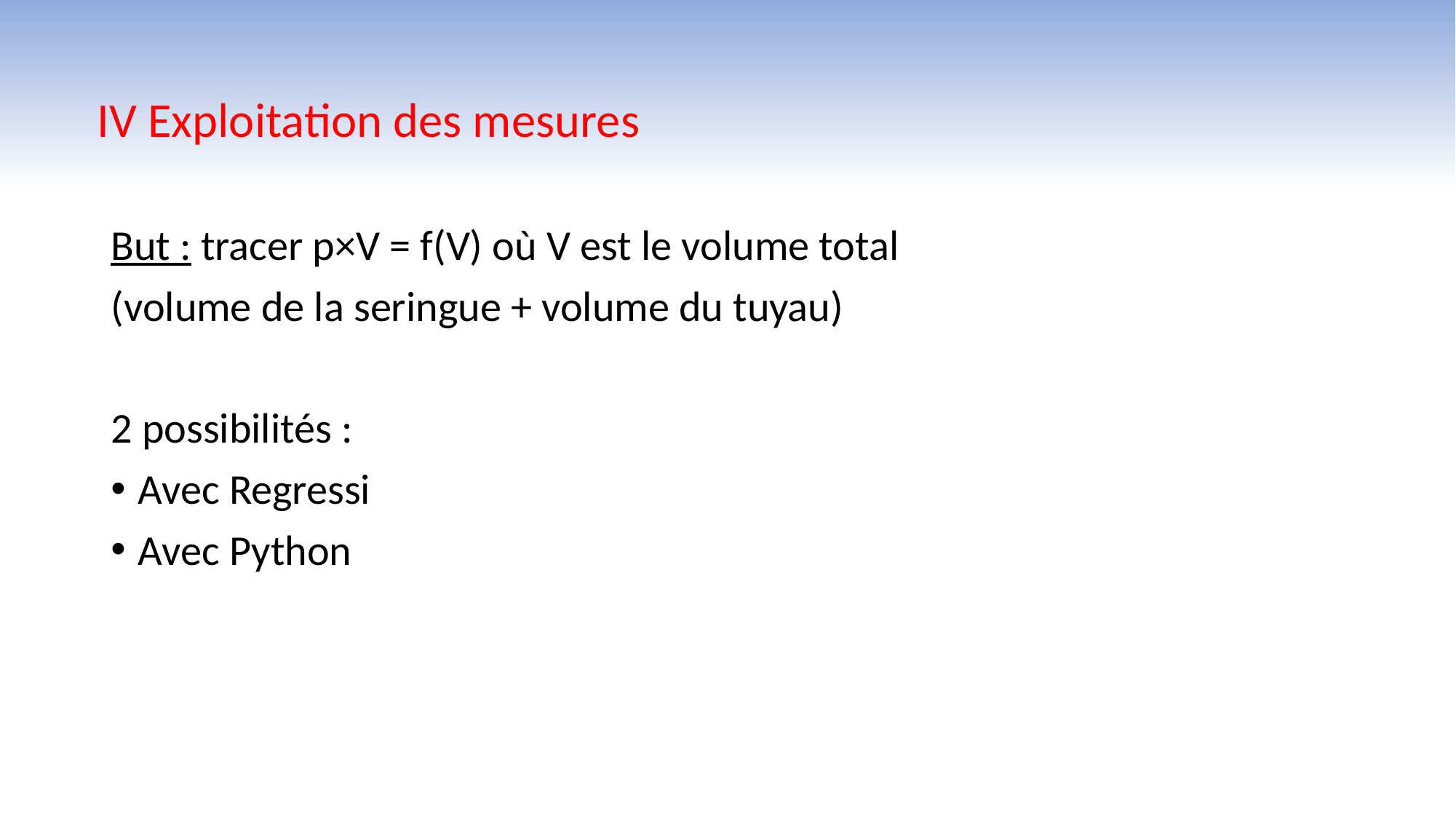

# IV Exploitation des mesures
But : tracer p×V = f(V) où V est le volume total
(volume de la seringue + volume du tuyau)

2 possibilités :
Avec Regressi
Avec Python